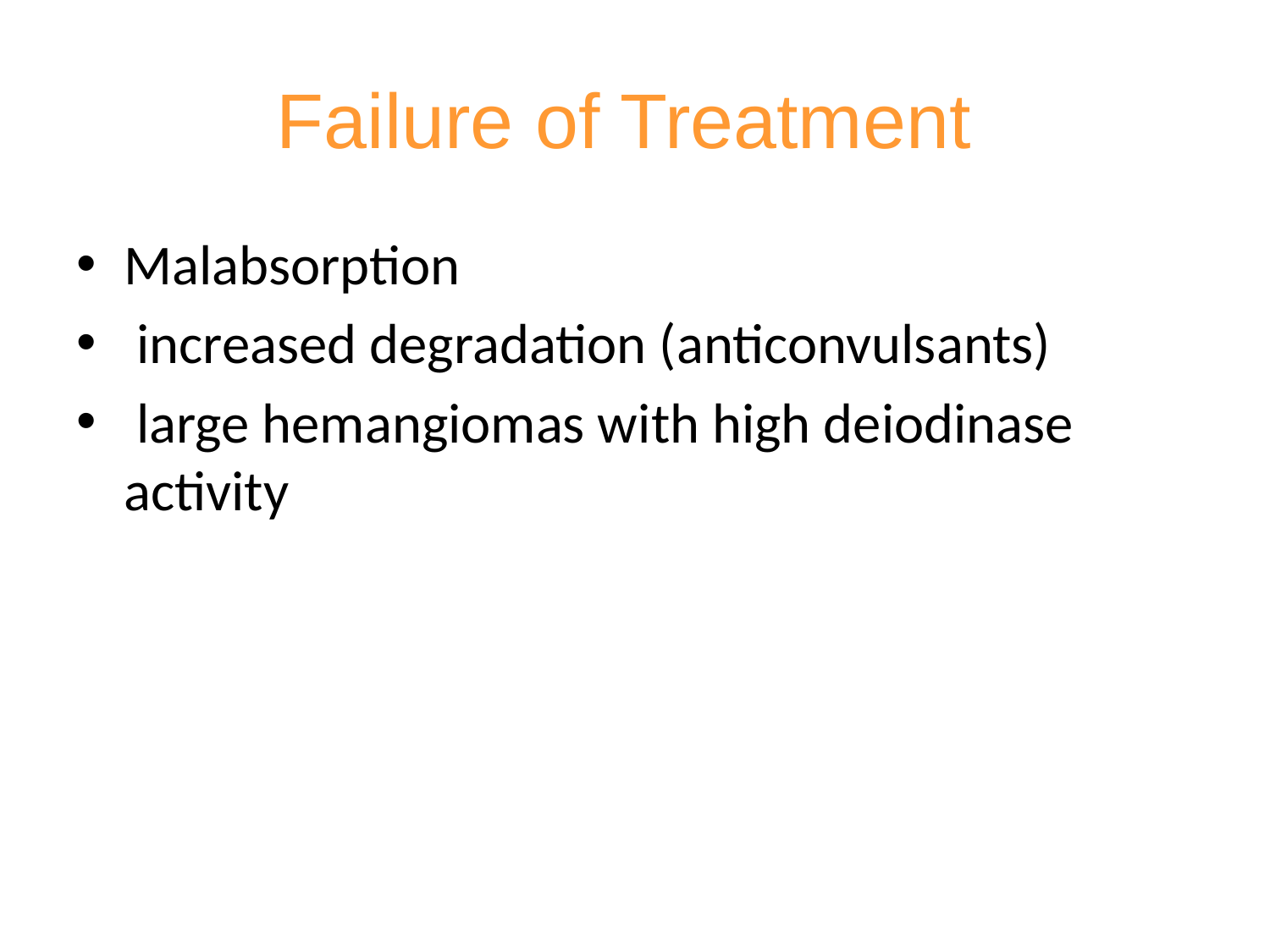

# Failure of Treatment
Malabsorption
 increased degradation (anticonvulsants)
 large hemangiomas with high deiodinase activity